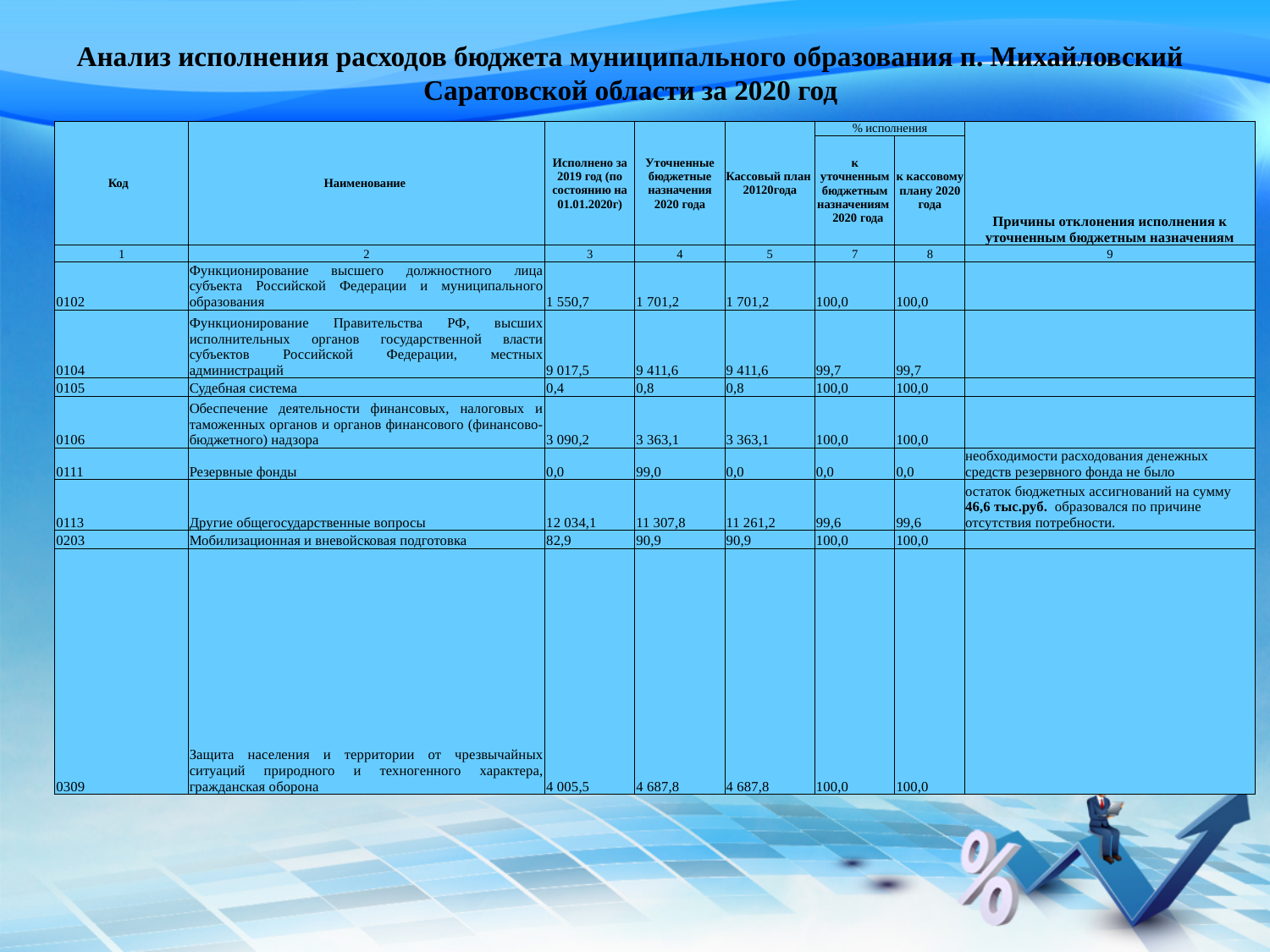

# Анализ исполнения расходов бюджета муниципального образования п. Михайловский Саратовской области за 2020 год
| Код | Наименование | Исполнено за 2019 год (по состоянию на 01.01.2020г) | Уточненные бюджетные назначения 2020 года | Кассовый план 20120года | % исполнения |  | Причины отклонения исполнения к уточненным бюджетным назначениям |
| --- | --- | --- | --- | --- | --- | --- | --- |
|  |  |  |  |  | к уточненным бюджетным назначениям 2020 года | к кассовому плану 2020 года |  |
| 1 | 2 | 3 | 4 | 5 | 7 | 8 | 9 |
| 0102 | Функционирование высшего должностного лица субъекта Российской Федерации и муниципального образования | 1 550,7 | 1 701,2 | 1 701,2 | 100,0 | 100,0 |  |
| 0104 | Функционирование Правительства РФ, высших исполнительных органов государственной власти субъектов Российской Федерации, местных администраций | 9 017,5 | 9 411,6 | 9 411,6 | 99,7 | 99,7 |  |
| 0105 | Судебная система | 0,4 | 0,8 | 0,8 | 100,0 | 100,0 |  |
| 0106 | Обеспечение деятельности финансовых, налоговых и таможенных органов и органов финансового (финансово-бюджетного) надзора | 3 090,2 | 3 363,1 | 3 363,1 | 100,0 | 100,0 |  |
| 0111 | Резервные фонды | 0,0 | 99,0 | 0,0 | 0,0 | 0,0 | необходимости расходования денежных средств резервного фонда не было |
| 0113 | Другие общегосударственные вопросы | 12 034,1 | 11 307,8 | 11 261,2 | 99,6 | 99,6 | остаток бюджетных ассигнований на сумму 46,6 тыс.руб. образовался по причине отсутствия потребности. |
| 0203 | Мобилизационная и вневойсковая подготовка | 82,9 | 90,9 | 90,9 | 100,0 | 100,0 |  |
| 0309 | Защита населения и территории от чрезвычайных ситуаций природного и техногенного характера, гражданская оборона | 4 005,5 | 4 687,8 | 4 687,8 | 100,0 | 100,0 |  |